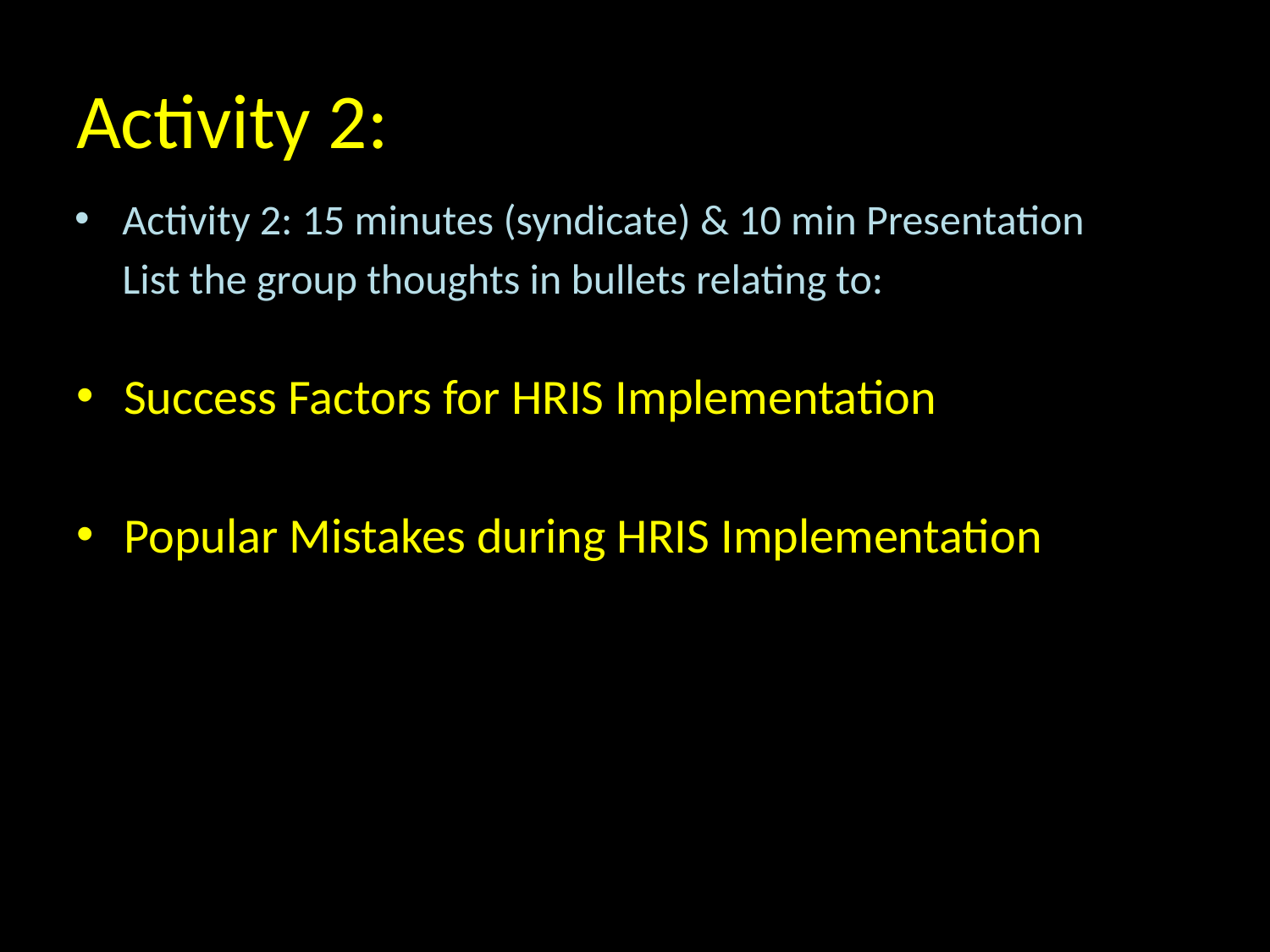

# Activity 2:
Activity 2: 15 minutes (syndicate) & 10 min Presentation
	List the group thoughts in bullets relating to:

Success Factors for HRIS Implementation

Popular Mistakes during HRIS Implementation